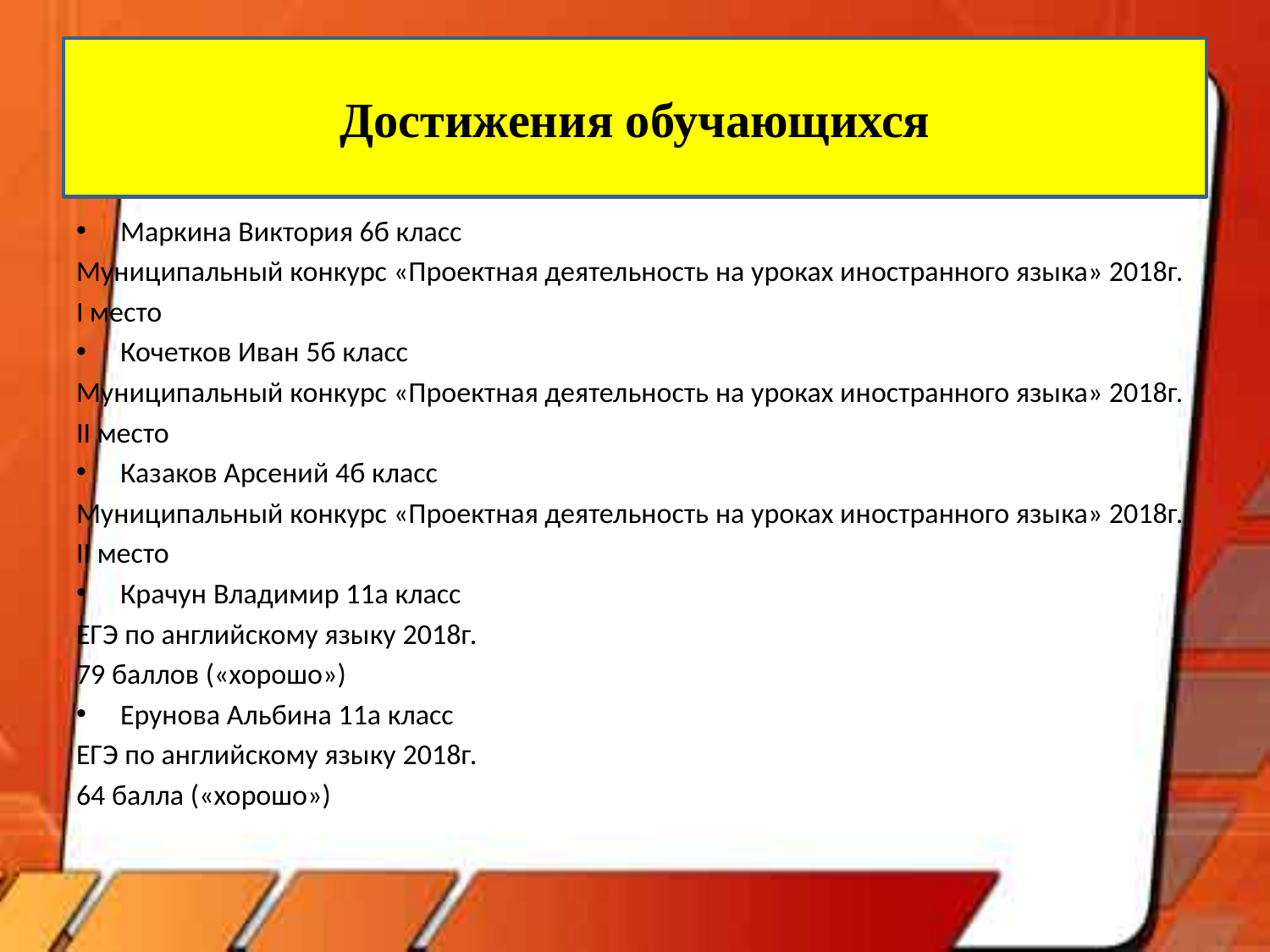

# Достижения обучающихся
Маркина Виктория 6б класс
Муниципальный конкурс «Проектная деятельность на уроках иностранного языка» 2018г.
I место
Кочетков Иван 5б класс
Муниципальный конкурс «Проектная деятельность на уроках иностранного языка» 2018г.
II место
Казаков Арсений 4б класс
Муниципальный конкурс «Проектная деятельность на уроках иностранного языка» 2018г.
II место
Крачун Владимир 11а класс
ЕГЭ по английскому языку 2018г.
79 баллов («хорошо»)
Ерунова Альбина 11а класс
ЕГЭ по английскому языку 2018г.
64 балла («хорошо»)